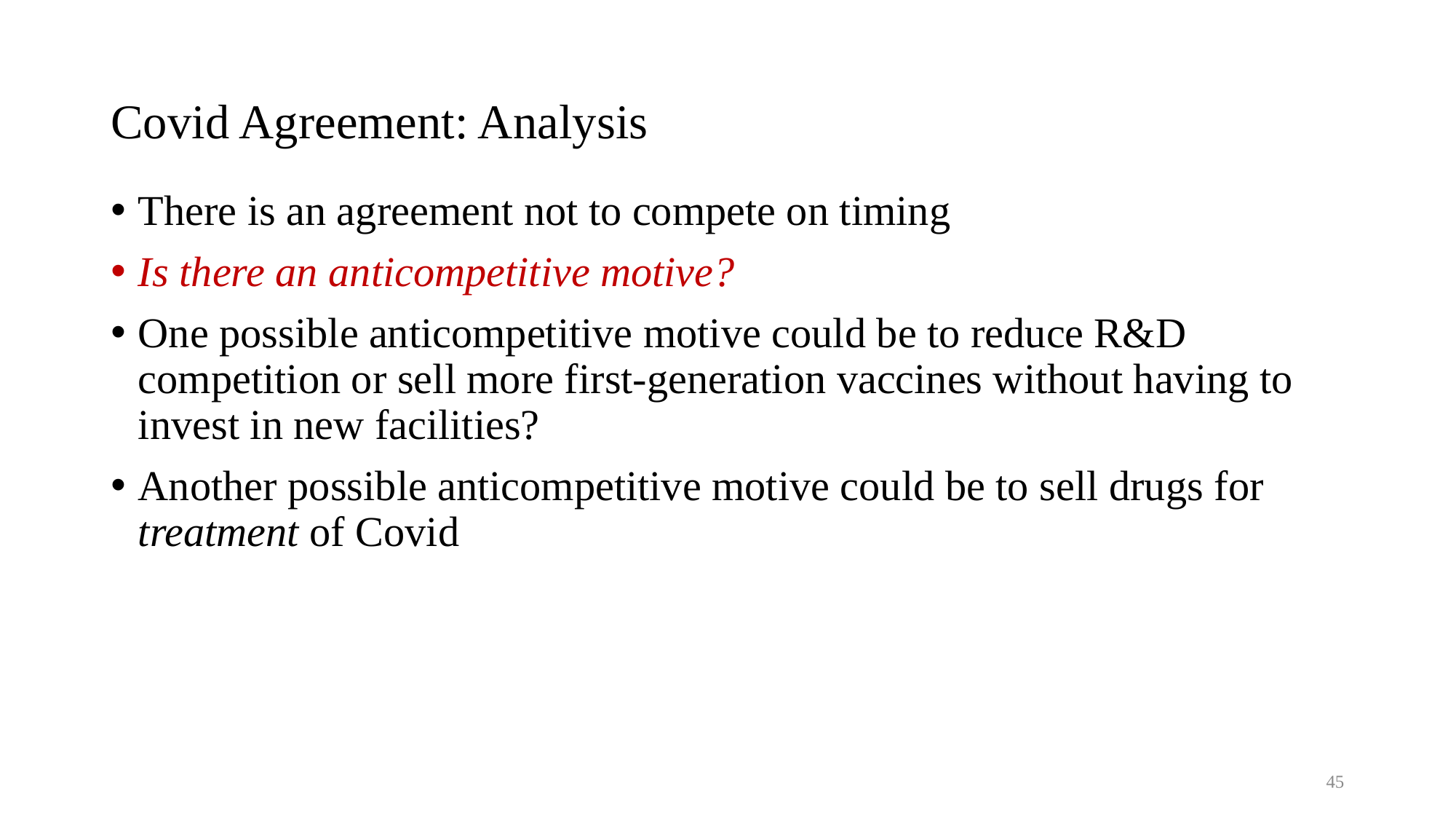

# Covid Agreement: Analysis
There is an agreement not to compete on timing
Is there an anticompetitive motive?
One possible anticompetitive motive could be to reduce R&D competition or sell more first-generation vaccines without having to invest in new facilities?
Another possible anticompetitive motive could be to sell drugs for treatment of Covid
45